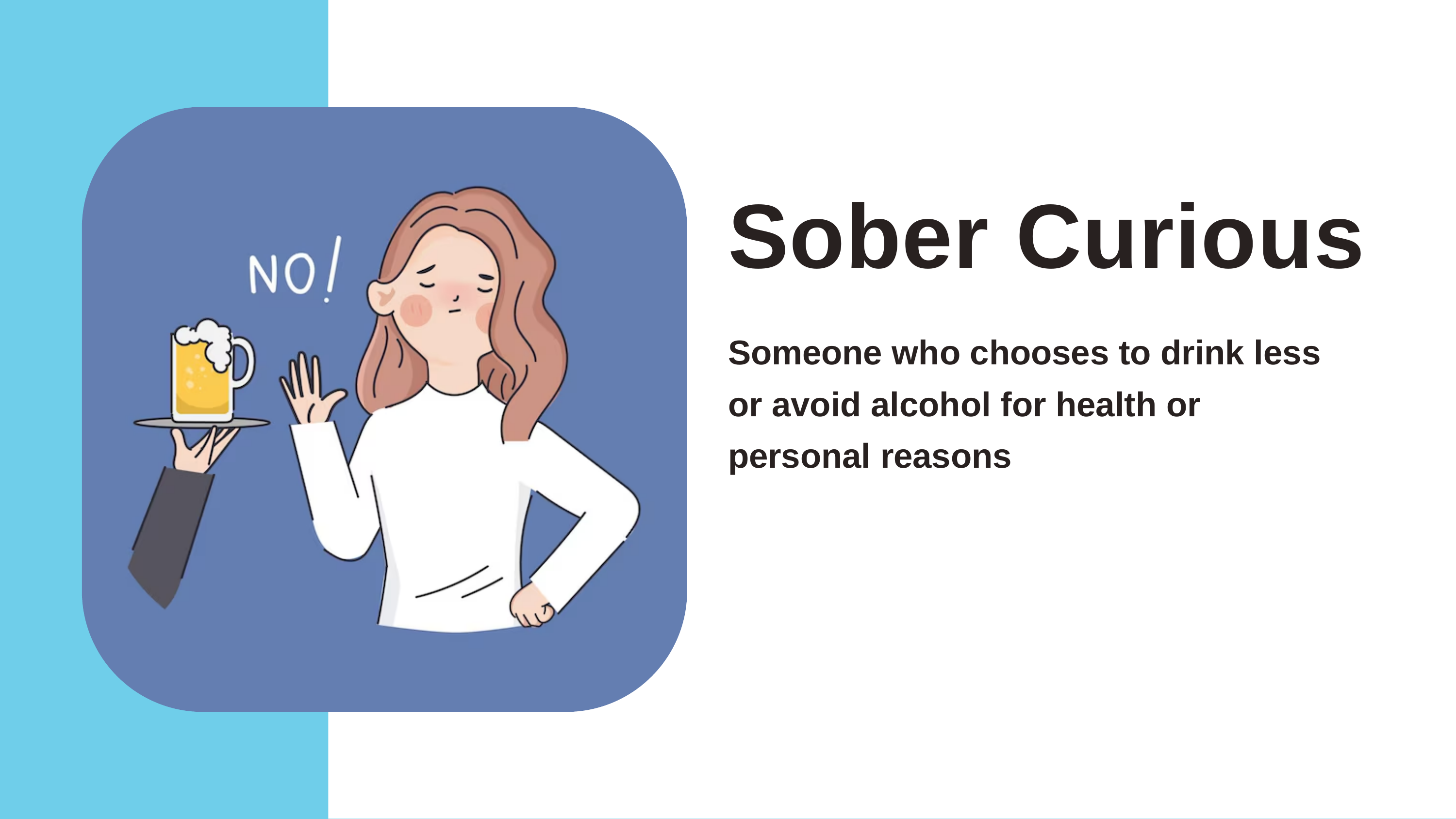

Sober Curious
Someone who chooses to drink less or avoid alcohol for health or personal reasons